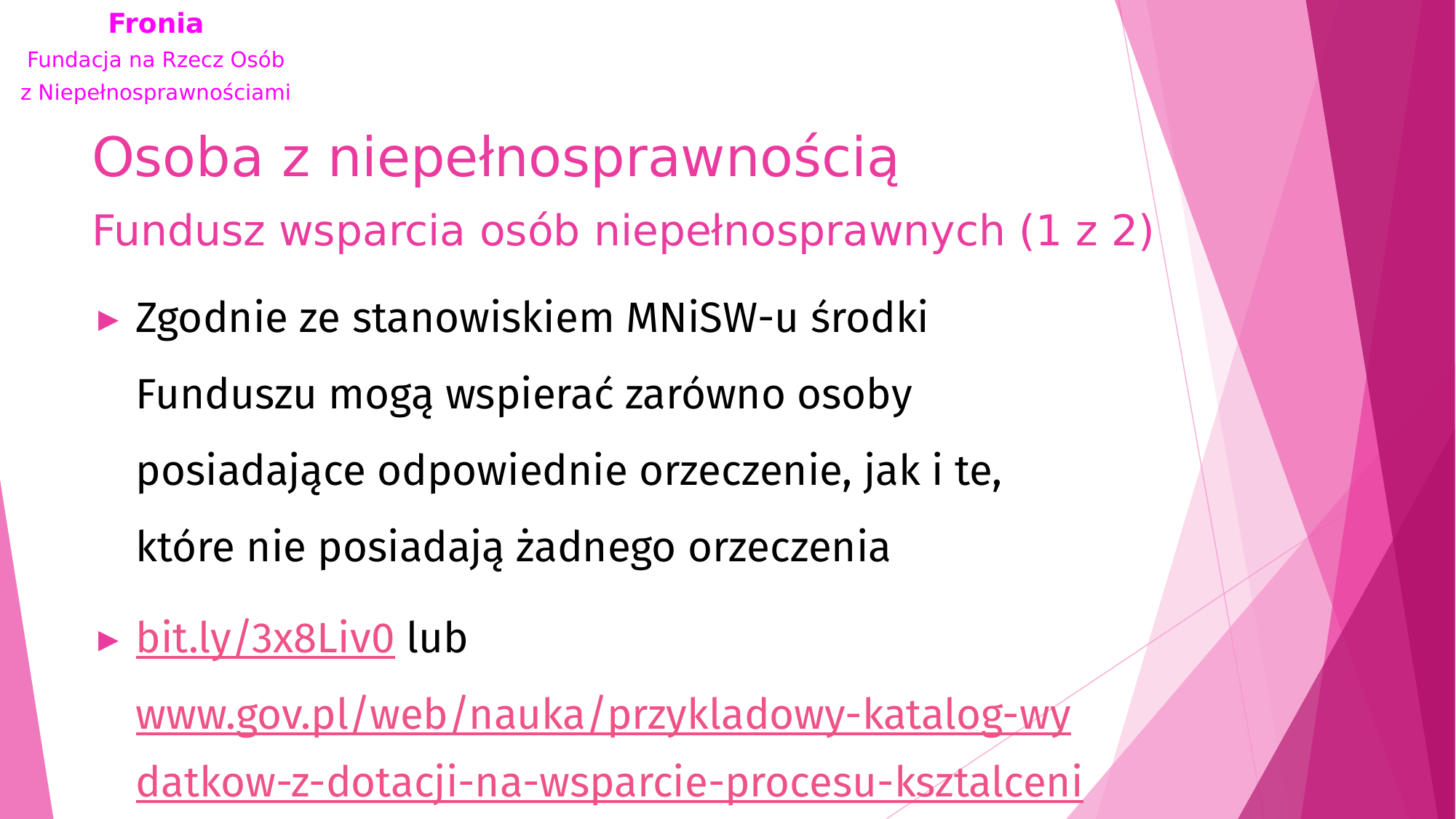

# Osoba z niepełnosprawnością Fundusz wsparcia osób niepełnosprawnych (1 z 2)
Zgodnie ze stanowiskiem MNiSW-u środki Funduszu mogą wspierać zarówno osoby posiadające odpowiednie orzeczenie, jak i te, które nie posiadają żadnego orzeczenia
bit.ly/3x8Liv0 lub www.gov.pl/web/nauka/przykladowy-katalog-wydatkow-z-dotacji-na-wsparcie-procesu-ksztalcenia-i-prowadzenia-badan-osob-z-niepelnosprawnosciami